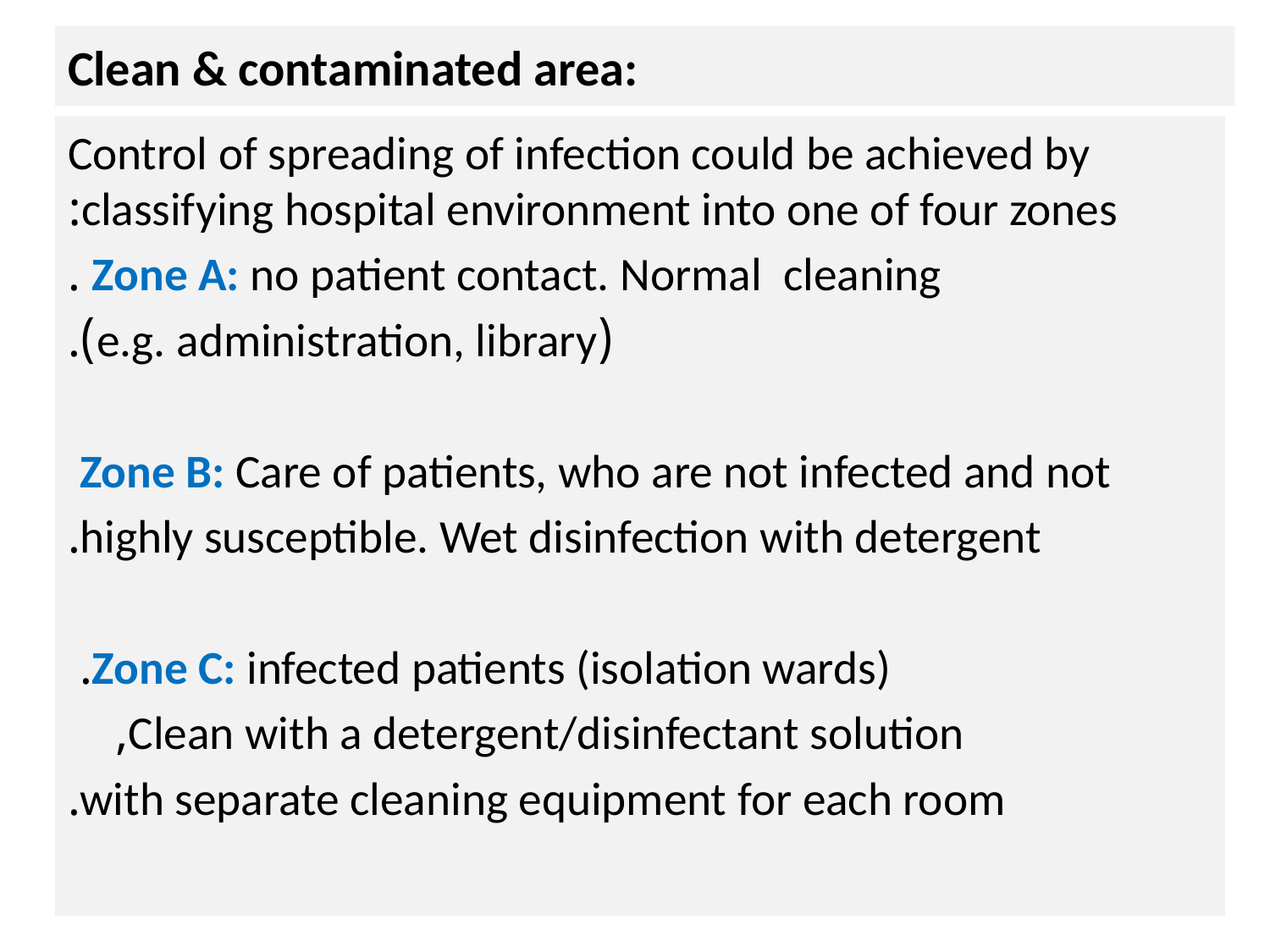

# Clean & contaminated area:
Control of spreading of infection could be achieved by classifying hospital environment into one of four zones:
Zone A: no patient contact. Normal  cleaning .
              (e.g. administration, library).

Zone B: Care of patients, who are not infected and not
          highly susceptible. Wet disinfection with detergent.

Zone C: infected patients (isolation wards).
             Clean with a detergent/disinfectant solution,
             with separate cleaning equipment for each room.